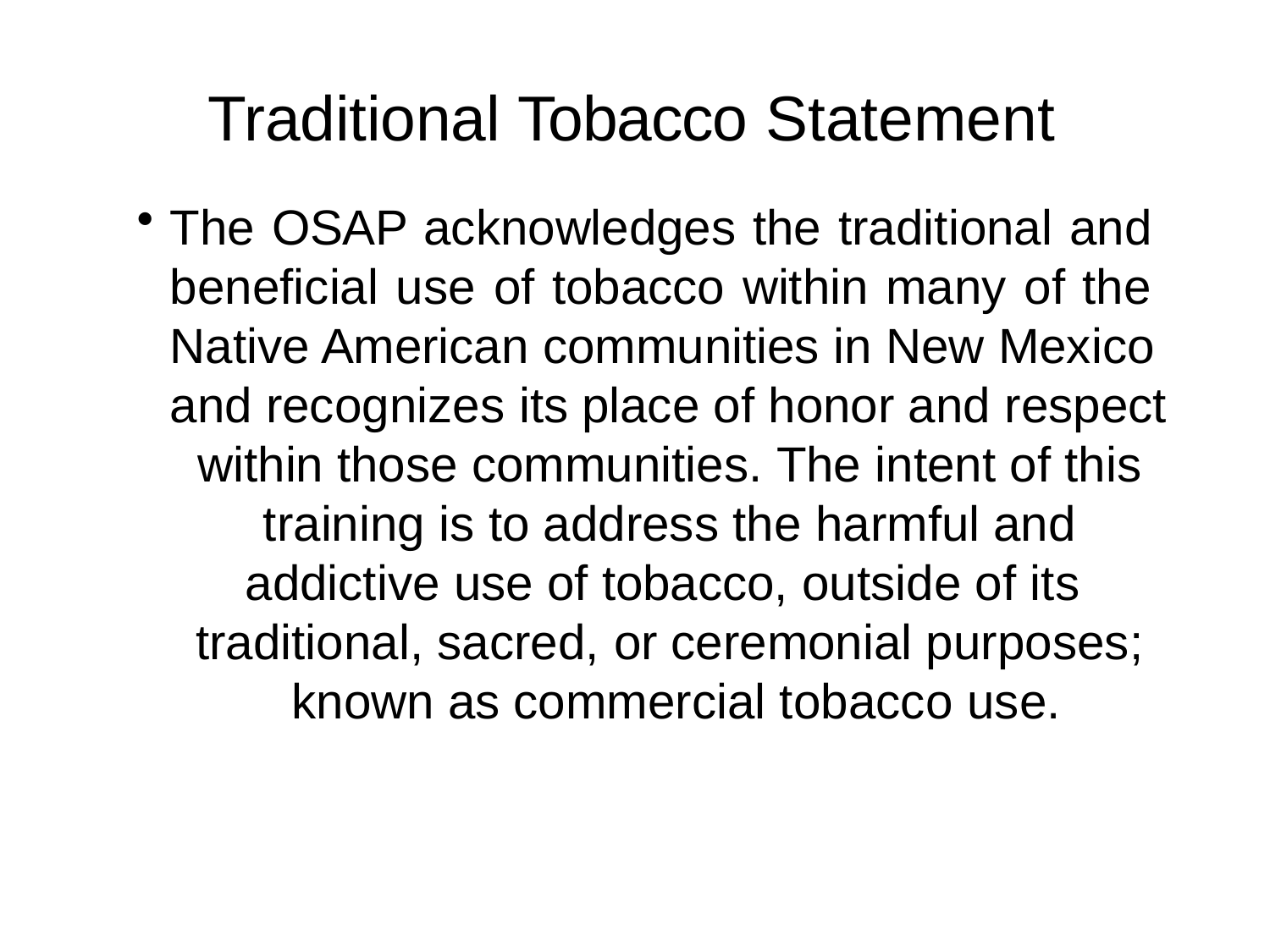

# Traditional Tobacco Statement
The OSAP acknowledges the traditional and  beneficial use of tobacco within many of the  Native American communities in New Mexico  and recognizes its place of honor and respect
within those communities. The intent of this  training is to address the harmful and  addictive use of tobacco, outside of its  traditional, sacred, or ceremonial purposes;  known as commercial tobacco use.
3